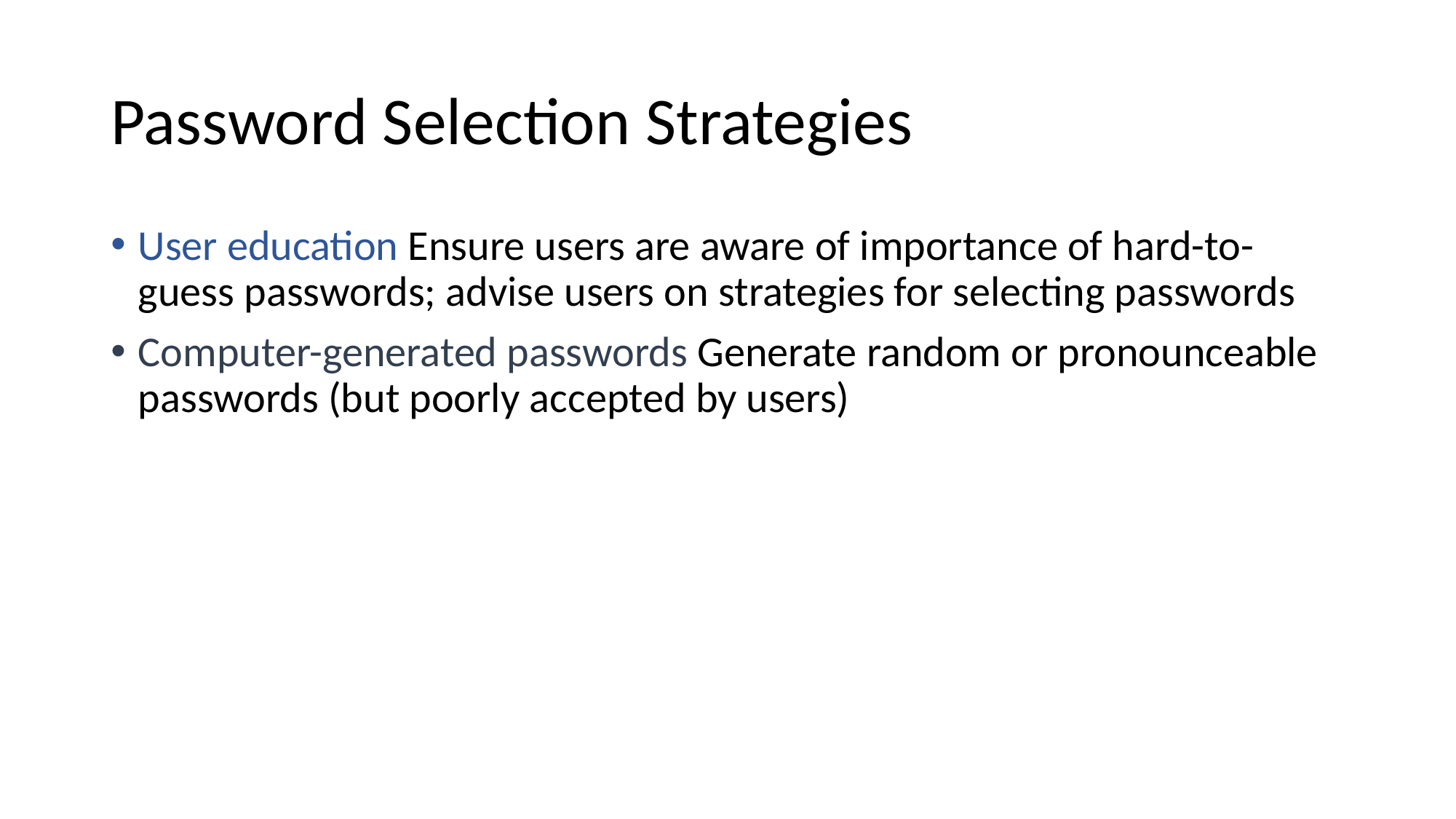

# Password Selection Strategies
User education Ensure users are aware of importance of hard-to-guess passwords; advise users on strategies for selecting passwords
Computer-generated passwords Generate random or pronounceable passwords (but poorly accepted by users)